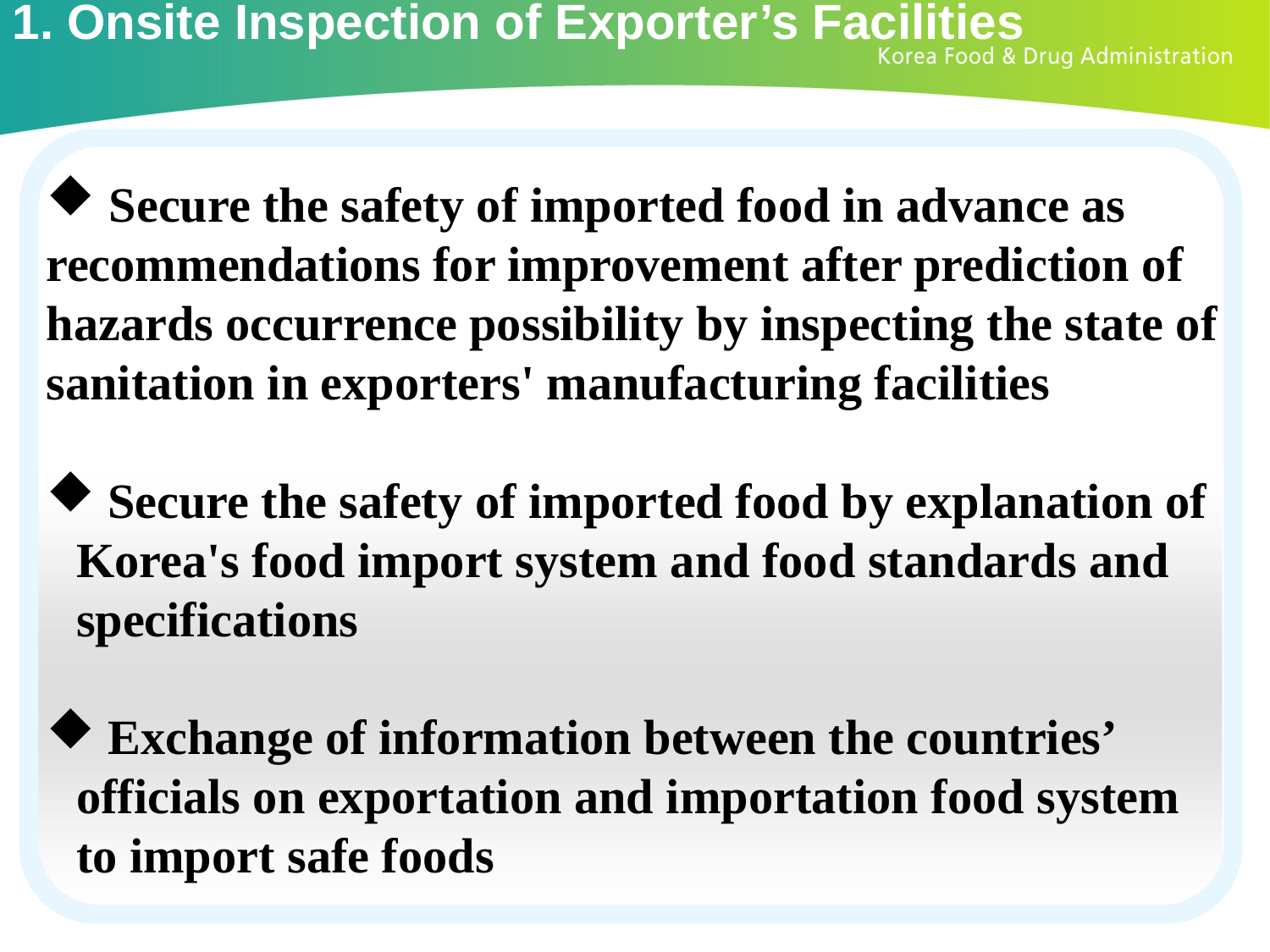

1. Onsite Inspection of Exporter’s Facilities

 Secure the safety of imported food in advance as
recommendations for improvement after prediction of hazards occurrence possibility by inspecting the state of sanitation in exporters' manufacturing facilities

 Secure the safety of imported food by explanation of  Korea's food import system and food standards and specifications

 Exchange of information between the countries’  officials on exportation and importation food system to import safe foods